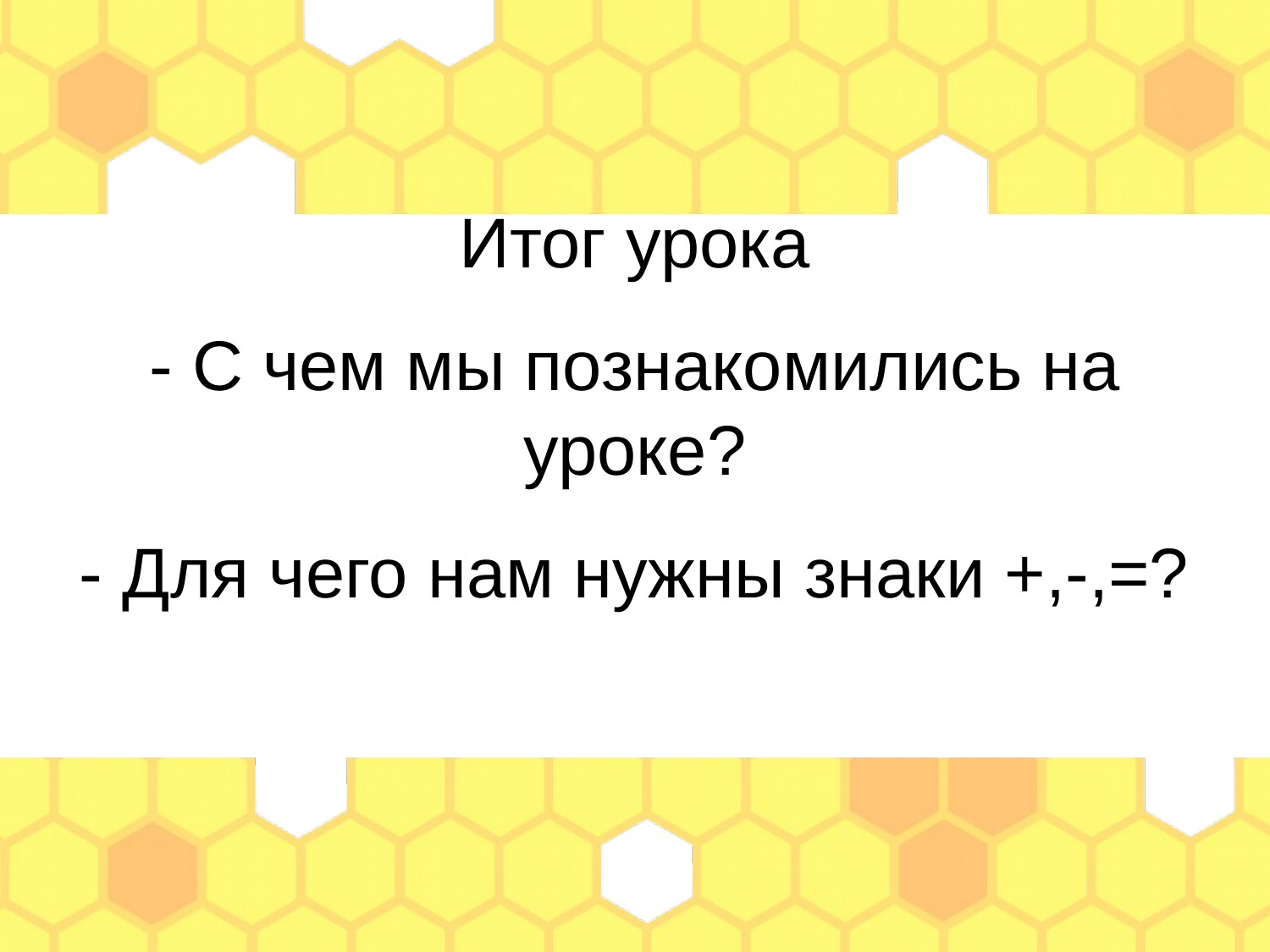

Итог урока
- С чем мы познакомились на уроке?
- Для чего нам нужны знаки +,-,=?